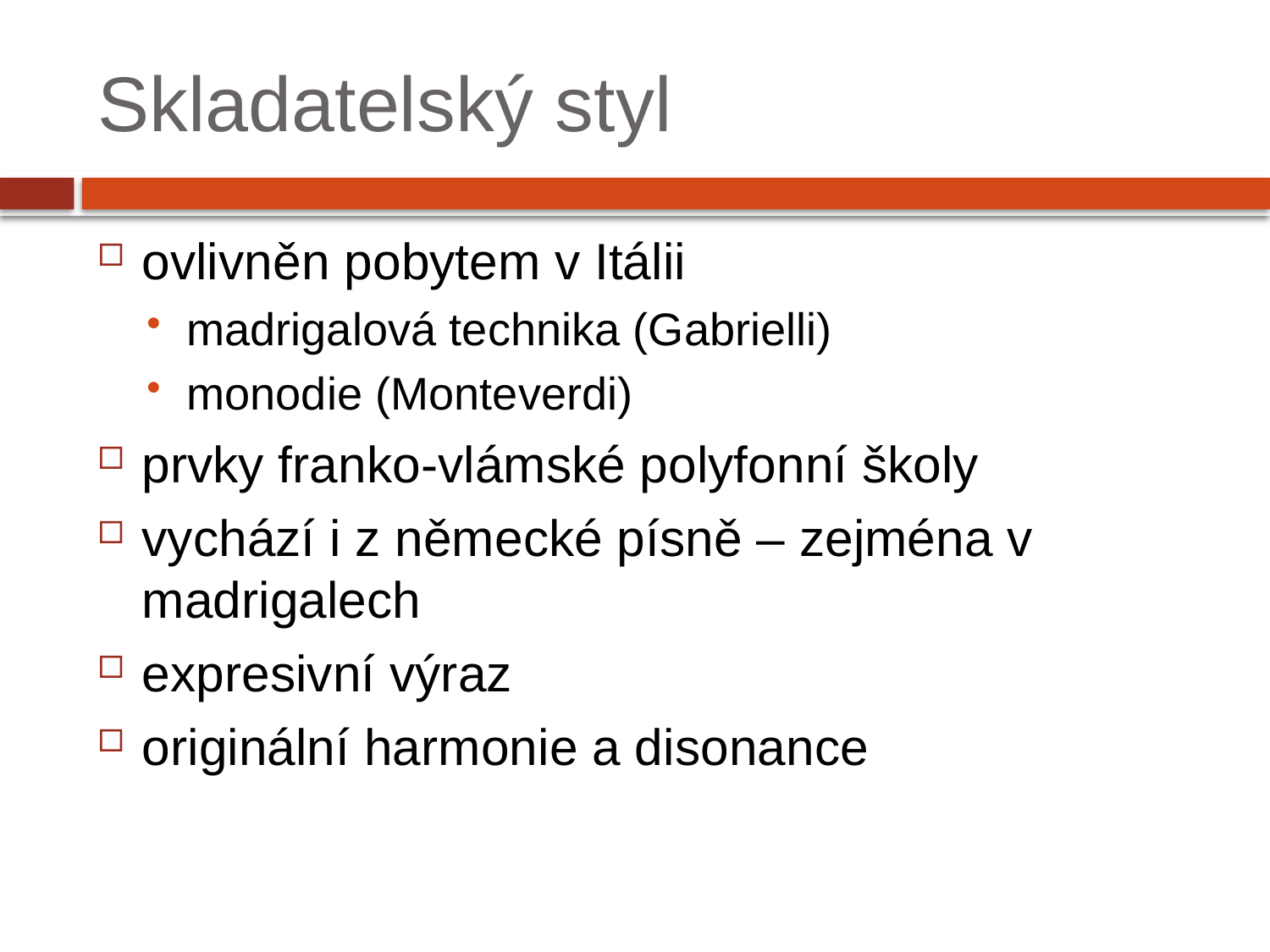

# Skladatelský styl
ovlivněn pobytem v Itálii
madrigalová technika (Gabrielli)
monodie (Monteverdi)
prvky franko-vlámské polyfonní školy
vychází i z německé písně – zejména v madrigalech
expresivní výraz
originální harmonie a disonance